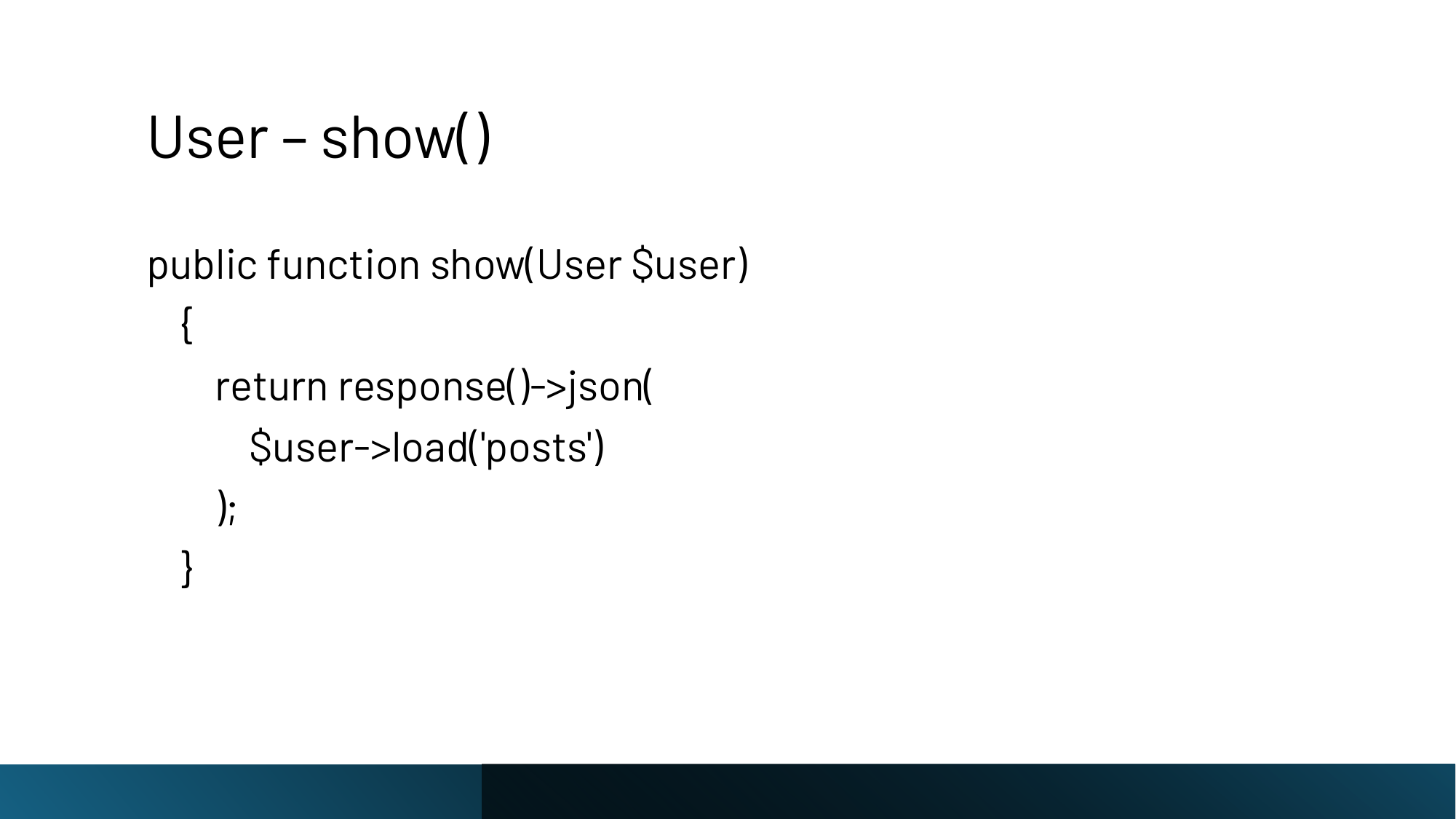

# User – show()
public function show(User $user)
    {
        return response()->json(
            $user->load('posts')
        );
    }